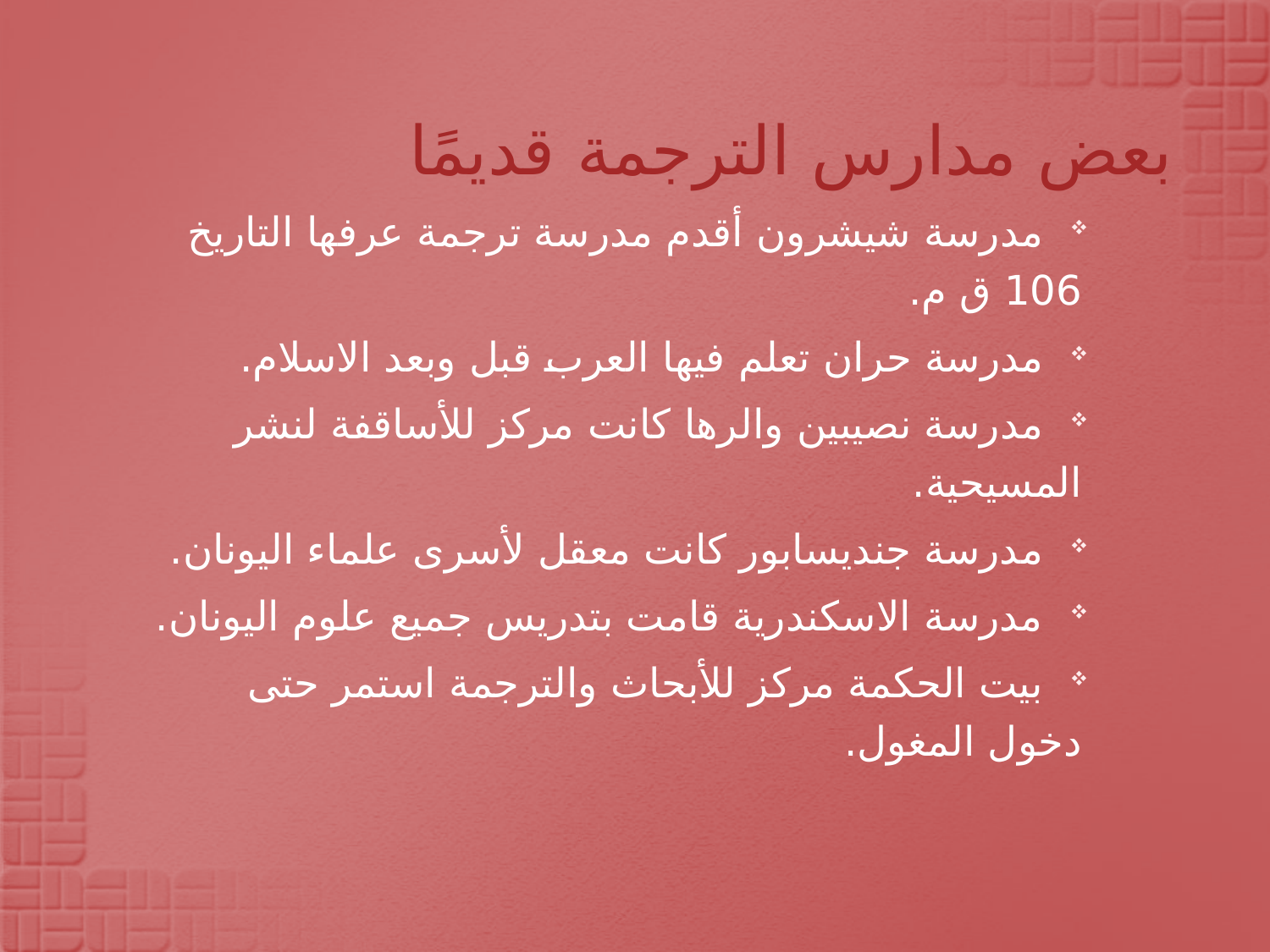

بعض مدارس الترجمة قديمًا
  مدرسة شيشرون أقدم مدرسة ترجمة عرفها التاريخ 106 ق م.
  مدرسة حران تعلم فيها العرب قبل وبعد الاسلام.
  مدرسة نصيبين والرها كانت مركز للأساقفة لنشر المسيحية.
  مدرسة جنديسابور كانت معقل لأسرى علماء اليونان.
  مدرسة الاسكندرية قامت بتدريس جميع علوم اليونان.
  بيت الحكمة مركز للأبحاث والترجمة استمر حتى دخول المغول.